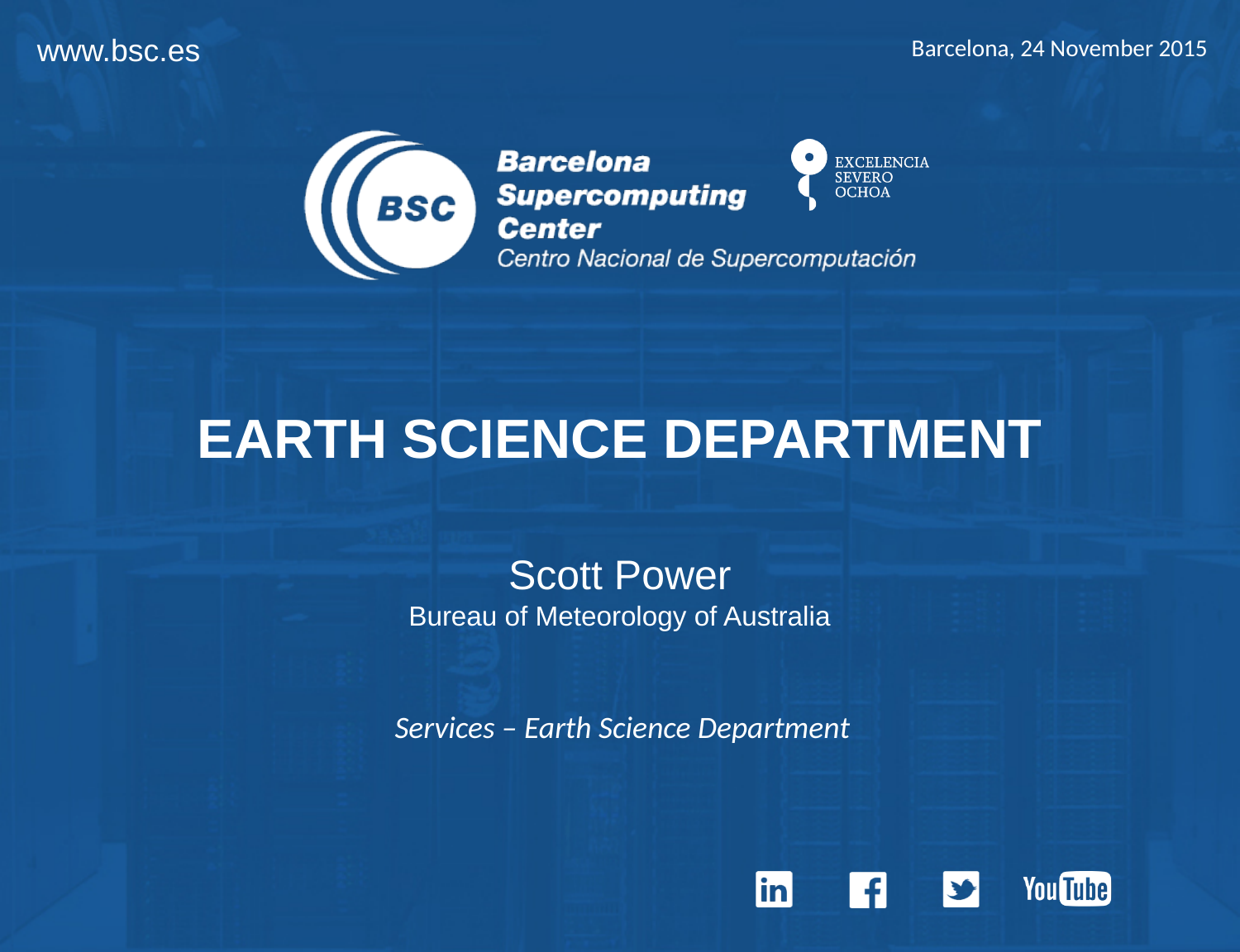

Barcelona, 24 November 2015
EARTH SCIENCE DEPARTMENT
Scott Power
Bureau of Meteorology of Australia
Services – Earth Science Department